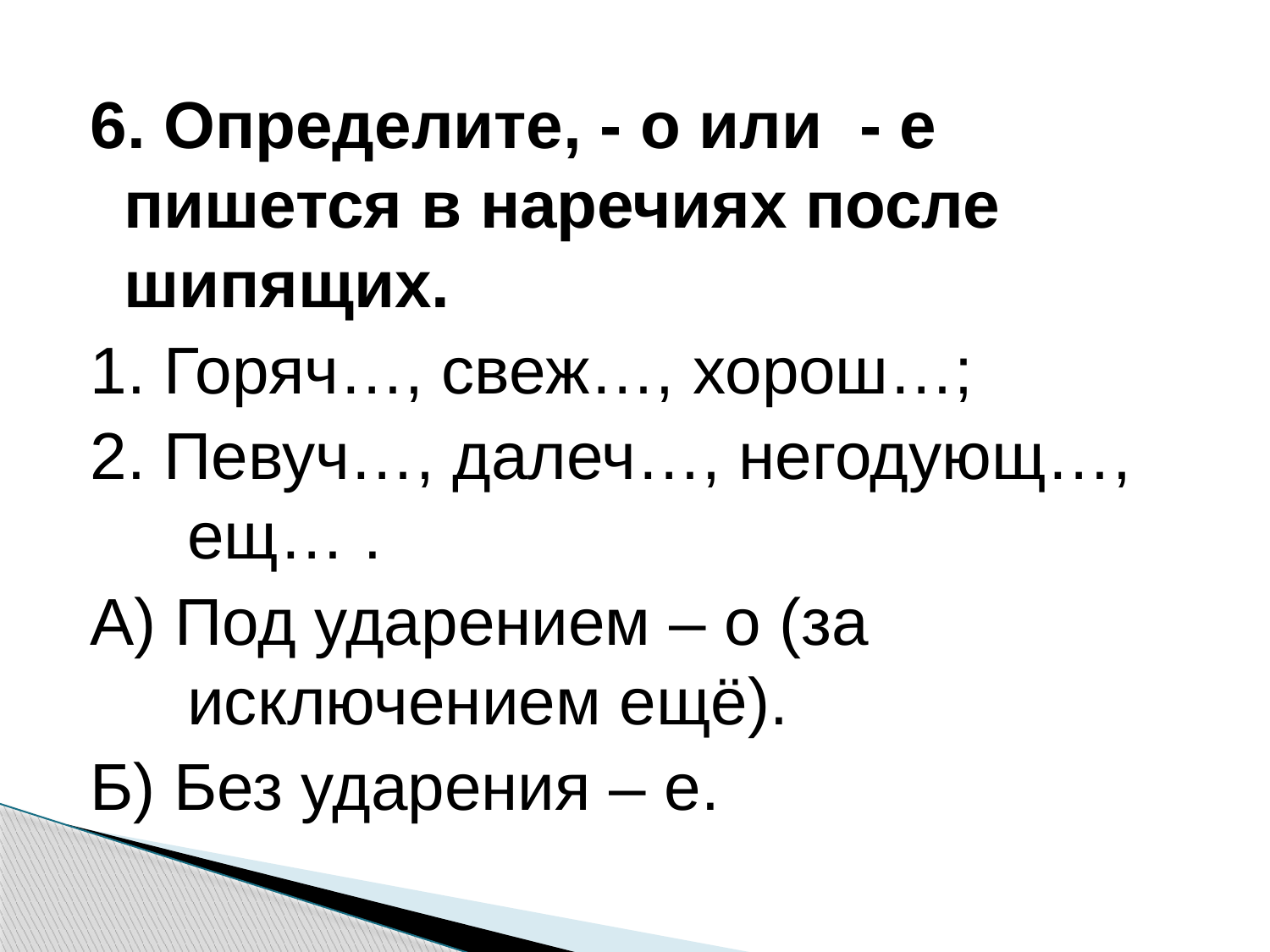

6. Определите, - о или  - е пишется в наречиях после шипящих.
1. Горяч…, свеж…, хорош…;
2. Певуч…, далеч…, негодующ…, ещ… .
А) Под ударением – о (за исключением ещё).
Б) Без ударения – е.